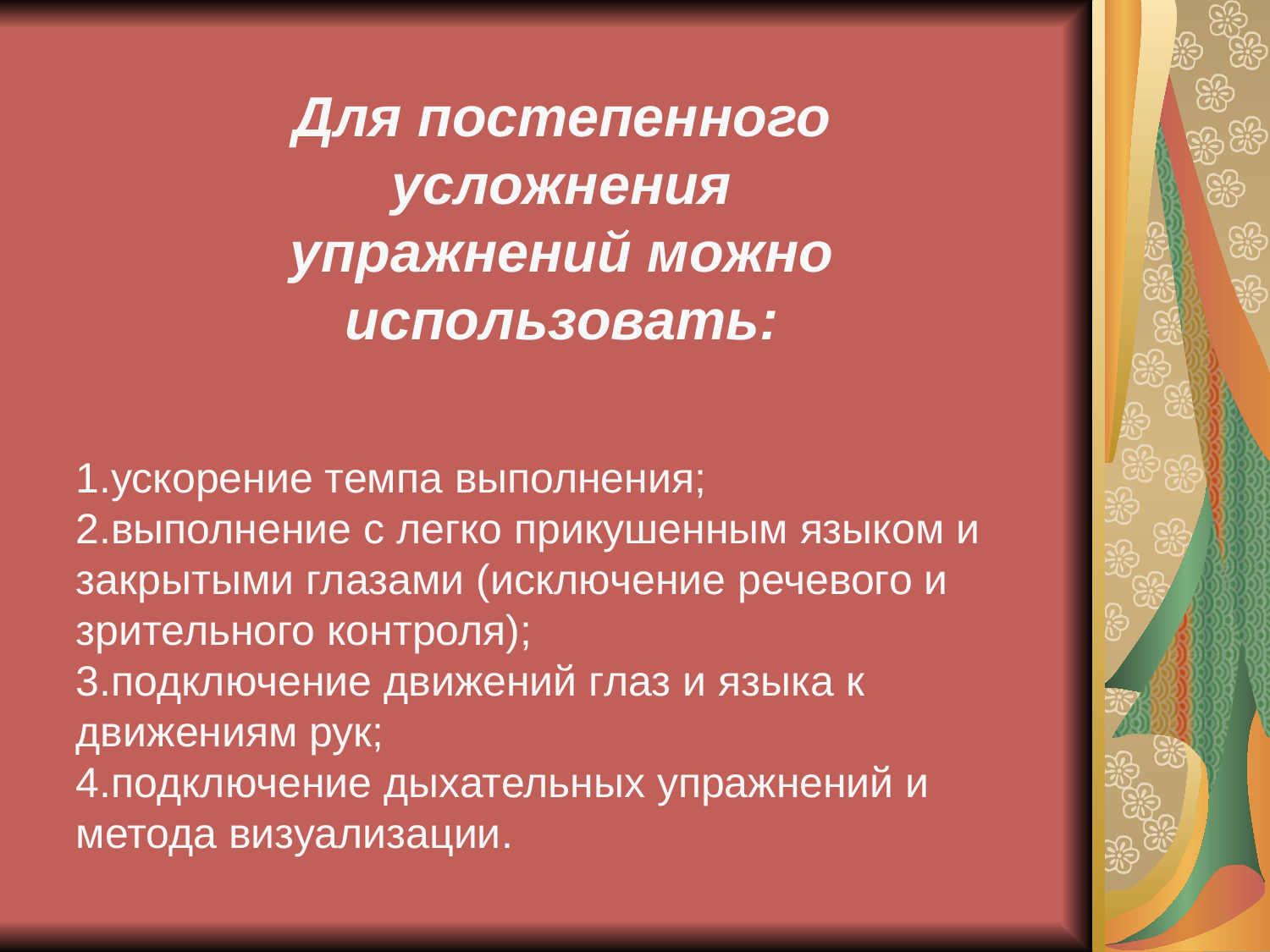

Для постепенного усложнения упражнений можно использовать:
1.ускорение темпа выполнения;
2.выполнение с легко прикушенным языком и закрытыми глазами (исключение речевого и зрительного контроля);
3.подключение движений глаз и языка к движениям рук;
4.подключение дыхательных упражнений и метода визуализации.